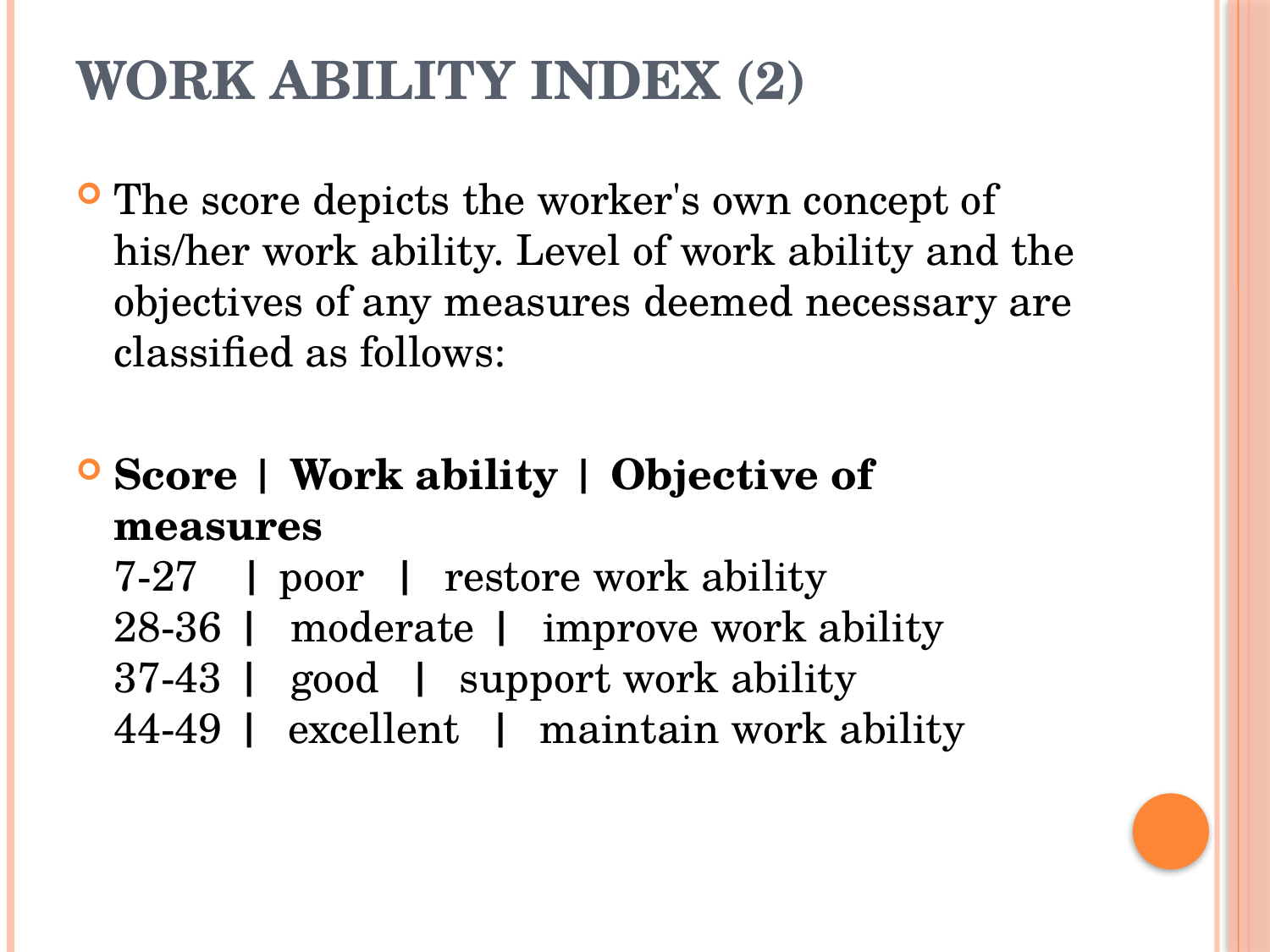

# Work Ability Index (2)
The score depicts the worker's own concept of his/her work ability. Level of work ability and the objectives of any measures deemed necessary are classified as follows:

Score | Work ability | Objective of measures
7-27   | poor  |  restore work ability
28-36 |  moderate |  improve work ability
37-43 |  good  |  support work ability
44-49 |  excellent  |  maintain work ability